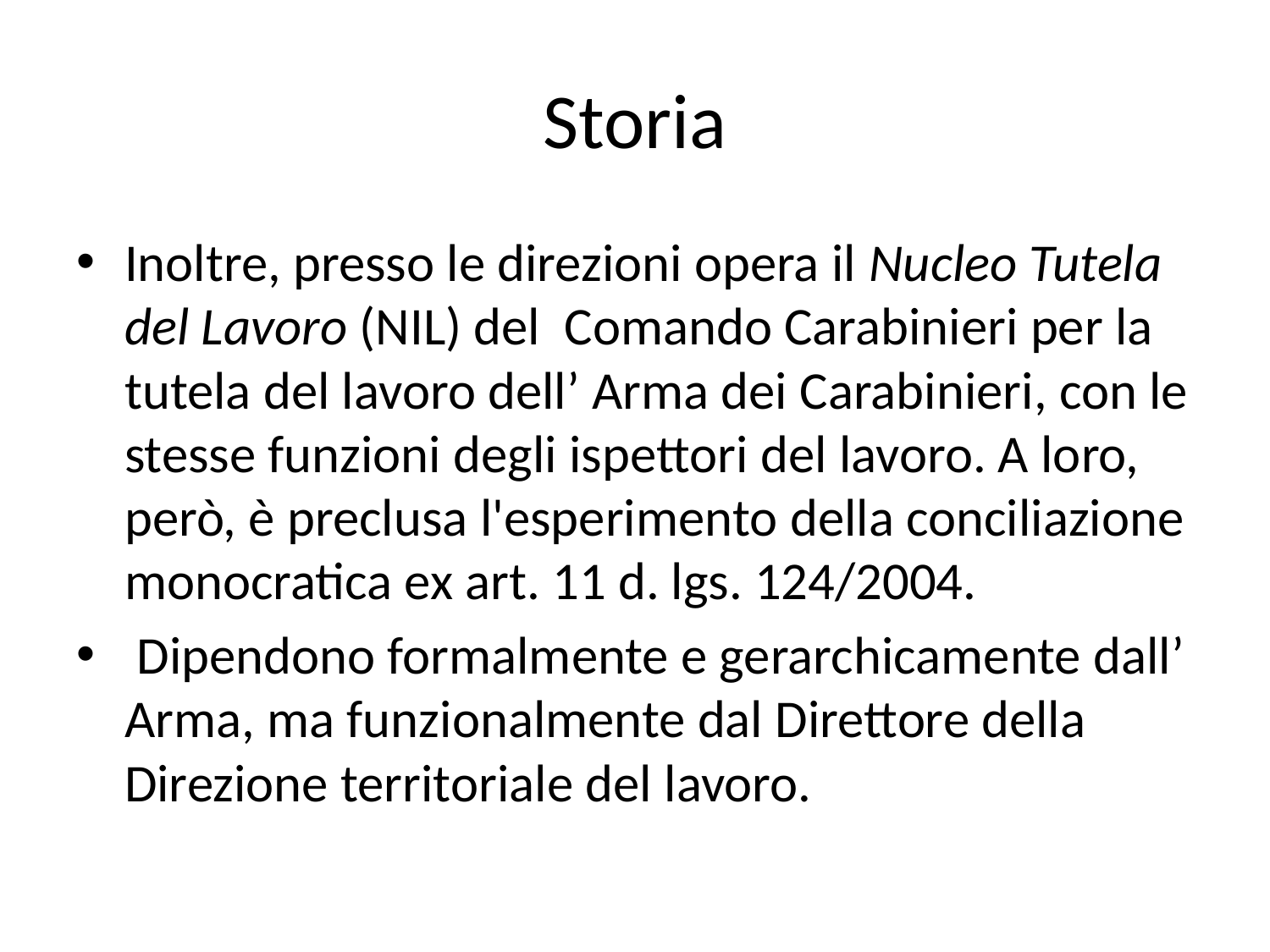

# Storia
Inoltre, presso le direzioni opera il Nucleo Tutela del Lavoro (NIL) del  Comando Carabinieri per la tutela del lavoro dell’ Arma dei Carabinieri, con le stesse funzioni degli ispettori del lavoro. A loro, però, è preclusa l'esperimento della conciliazione monocratica ex art. 11 d. lgs. 124/2004.
 Dipendono formalmente e gerarchicamente dall’ Arma, ma funzionalmente dal Direttore della Direzione territoriale del lavoro.